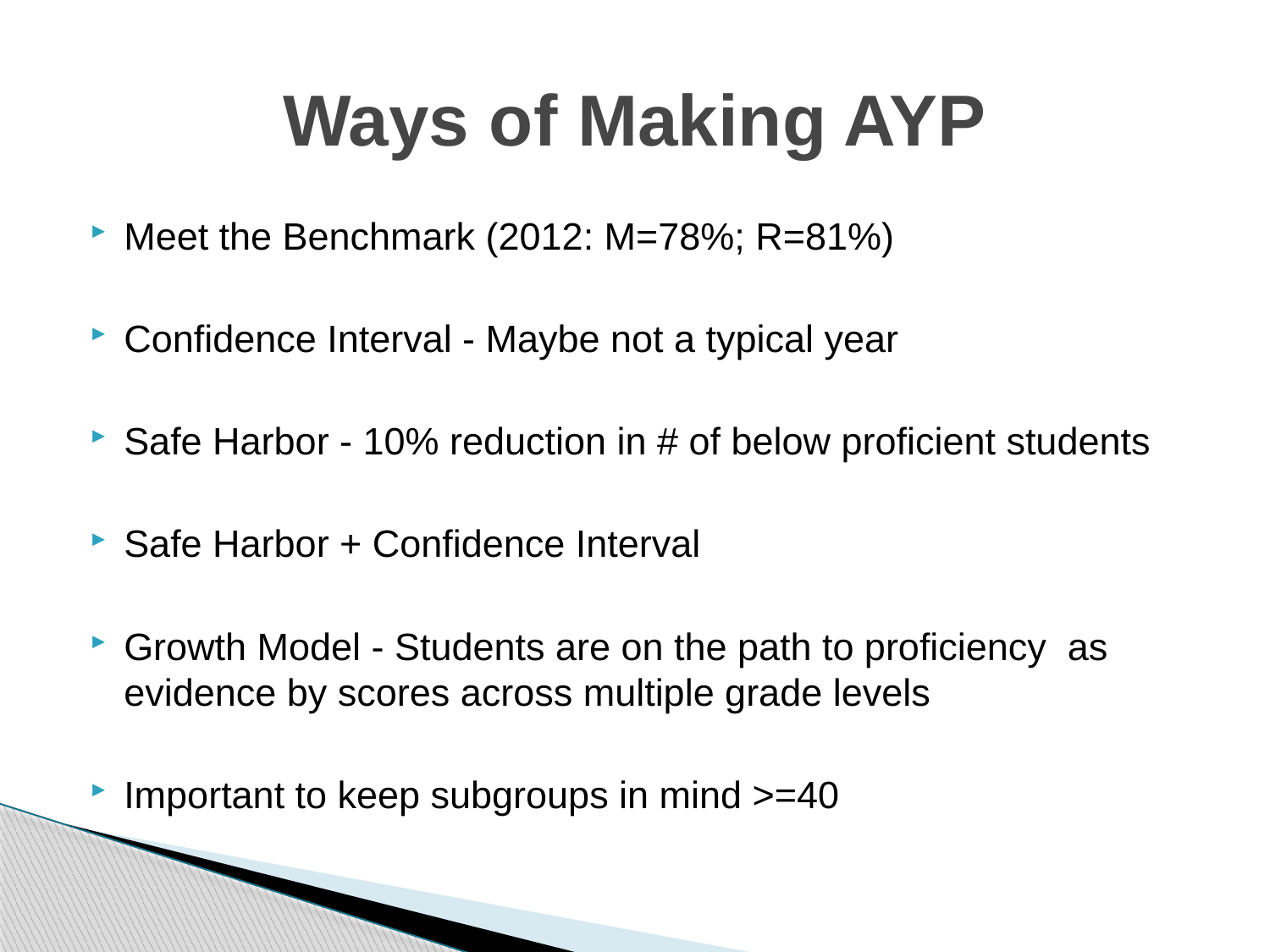

# Ways of Making AYP
Meet the Benchmark (2012: M=78%; R=81%)

Confidence Interval - Maybe not a typical year

Safe Harbor - 10% reduction in # of below proficient students

Safe Harbor + Confidence Interval

Growth Model - Students are on the path to proficiency  as evidence by scores across multiple grade levels

Important to keep subgroups in mind >=40